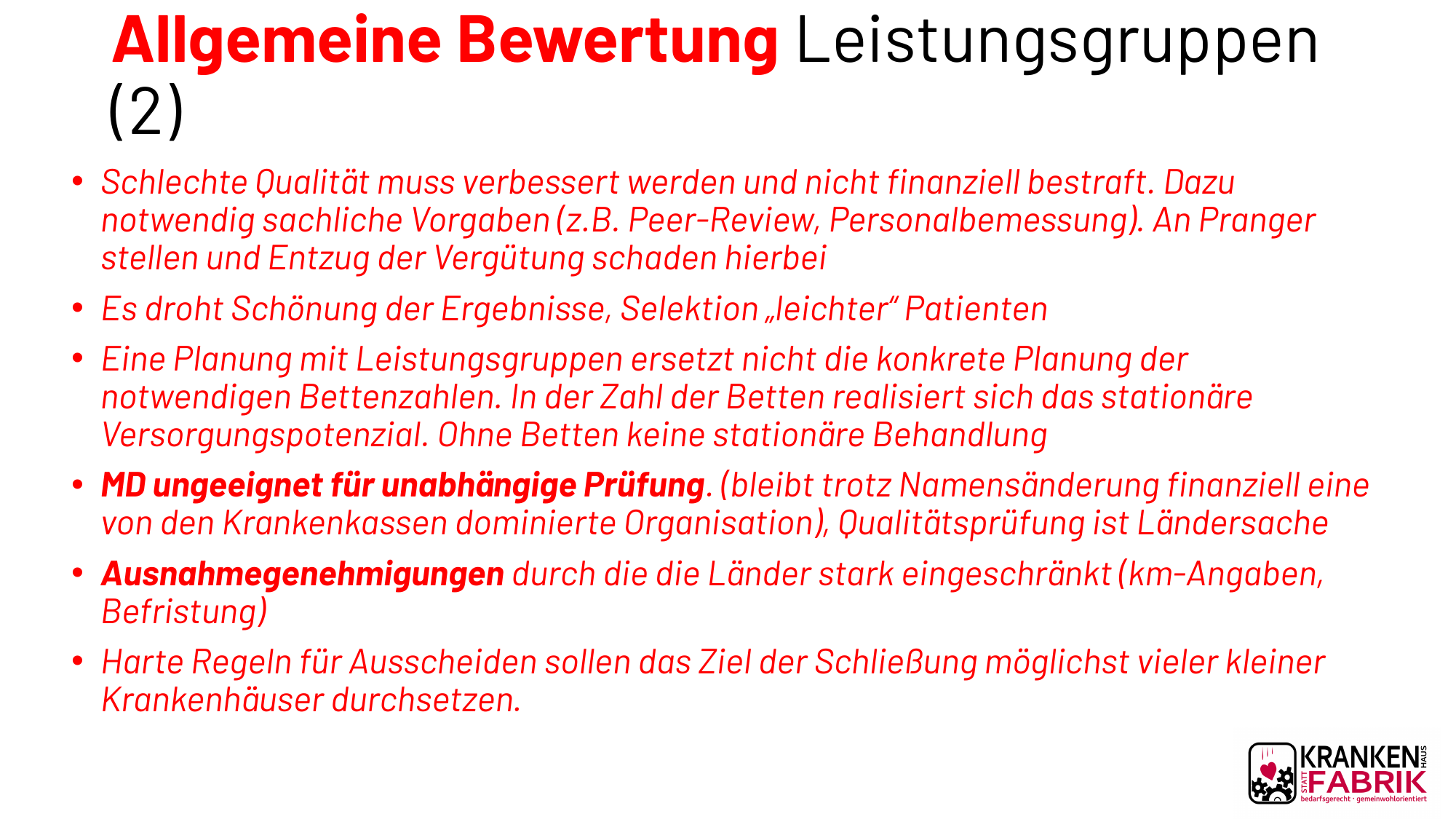

# Allgemeine Bewertung Leistungsgruppen (2)
Schlechte Qualität muss verbessert werden und nicht finanziell bestraft. Dazu notwendig sachliche Vorgaben (z.B. Peer-Review, Personalbemessung). An Pranger stellen und Entzug der Vergütung schaden hierbei
Es droht Schönung der Ergebnisse, Selektion „leichter“ Patienten
Eine Planung mit Leistungsgruppen ersetzt nicht die konkrete Planung der notwendigen Bettenzahlen. In der Zahl der Betten realisiert sich das stationäre Versorgungspotenzial. Ohne Betten keine stationäre Behandlung
MD ungeeignet für unabhängige Prüfung. (bleibt trotz Namensänderung finanziell eine von den Krankenkassen dominierte Organisation), Qualitätsprüfung ist Ländersache
Ausnahmegenehmigungen durch die die Länder stark eingeschränkt (km-Angaben, Befristung)
Harte Regeln für Ausscheiden sollen das Ziel der Schließung möglichst vieler kleiner Krankenhäuser durchsetzen.